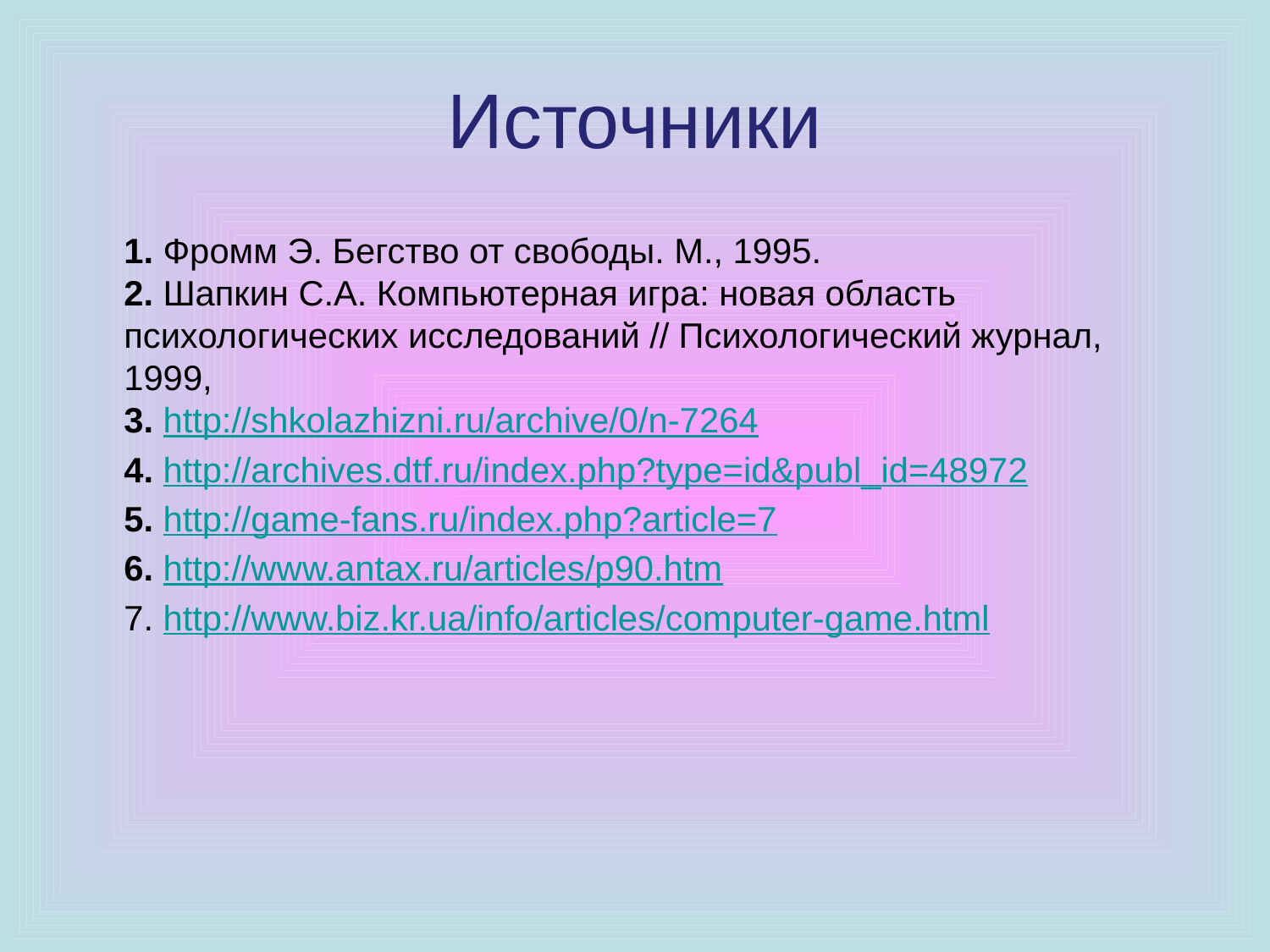

# Источники
	1. Фромм Э. Бегство от свободы. М., 1995.
2. Шапкин С.А. Компьютерная игра: новая область психологических исследований // Психологический журнал, 1999,
3. http://shkolazhizni.ru/archive/0/n-7264
	4. http://archives.dtf.ru/index.php?type=id&publ_id=48972
	5. http://game-fans.ru/index.php?article=7
	6. http://www.antax.ru/articles/p90.htm
	7. http://www.biz.kr.ua/info/articles/computer-game.html